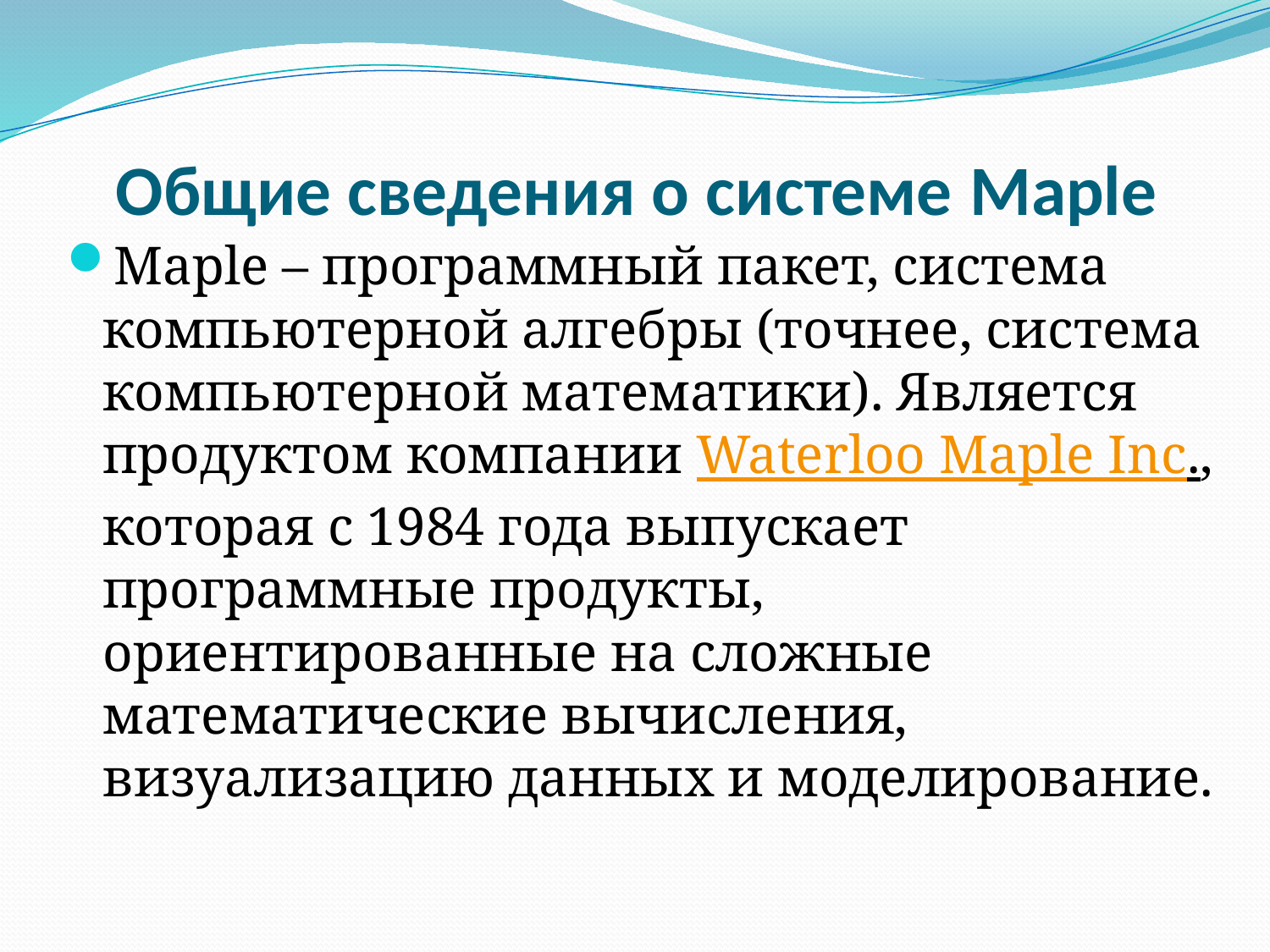

# Общие сведения о системе Maple
Maple – программный пакет, система компьютерной алгебры (точнее, система компьютерной математики). Является продуктом компании Waterloo Maple Inc., которая с 1984 года выпускает программные продукты, ориентированные на сложные математические вычисления, визуализацию данных и моделирование.